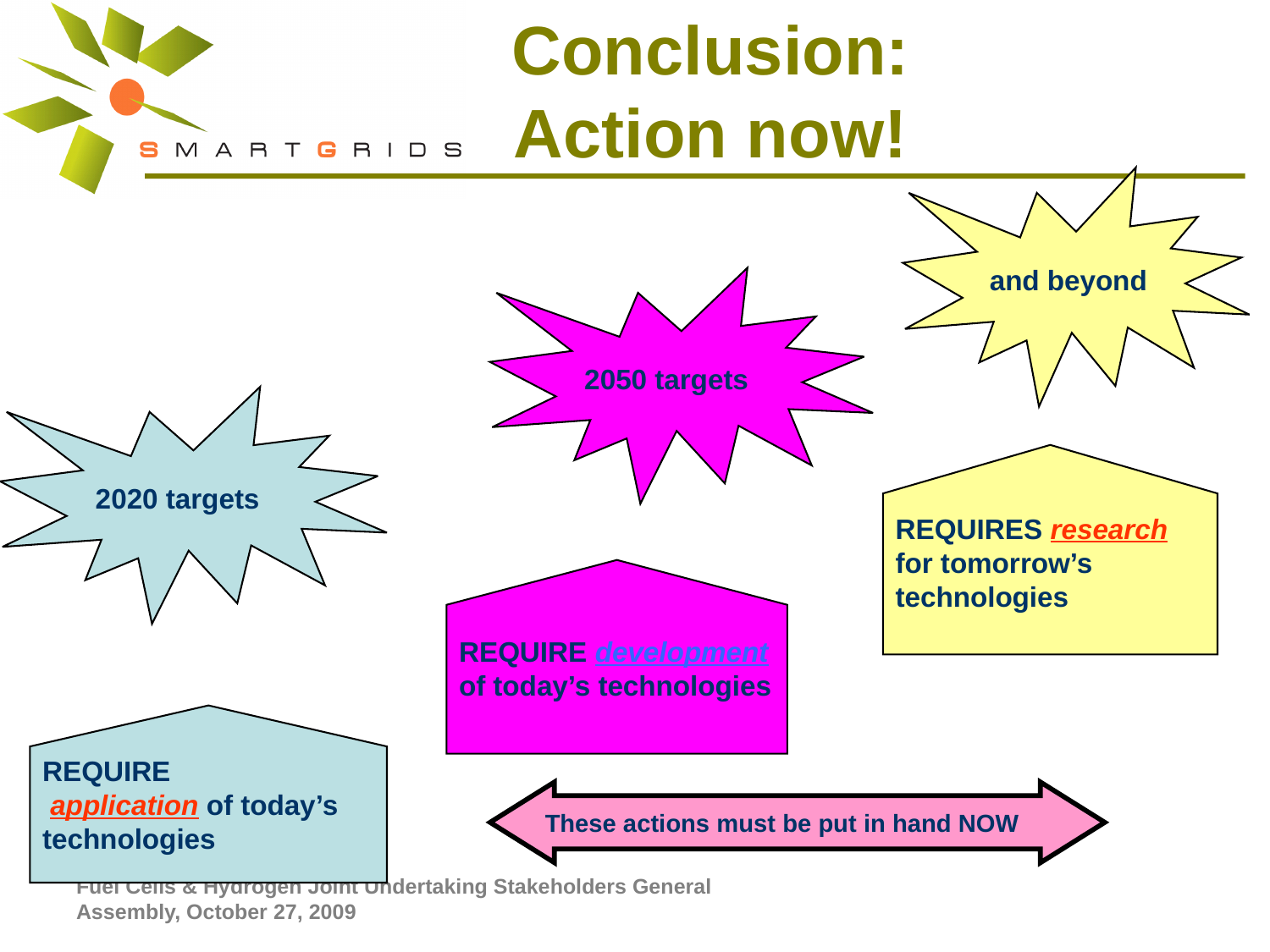

Conclusion:
Action now!
and beyond
2050 targets
REQUIRES research  for tomorrow’s technologies
2020 targets
REQUIRE development of today’s technologies
REQUIRE
 application of today’s technologies
These actions must be put in hand NOW
Fuel Cells & Hydrogen Joint Undertaking Stakeholders General Assembly, October 27, 2009
Ronnie Belmans (ronnie.belmans@esat.kuleuven.be)
10